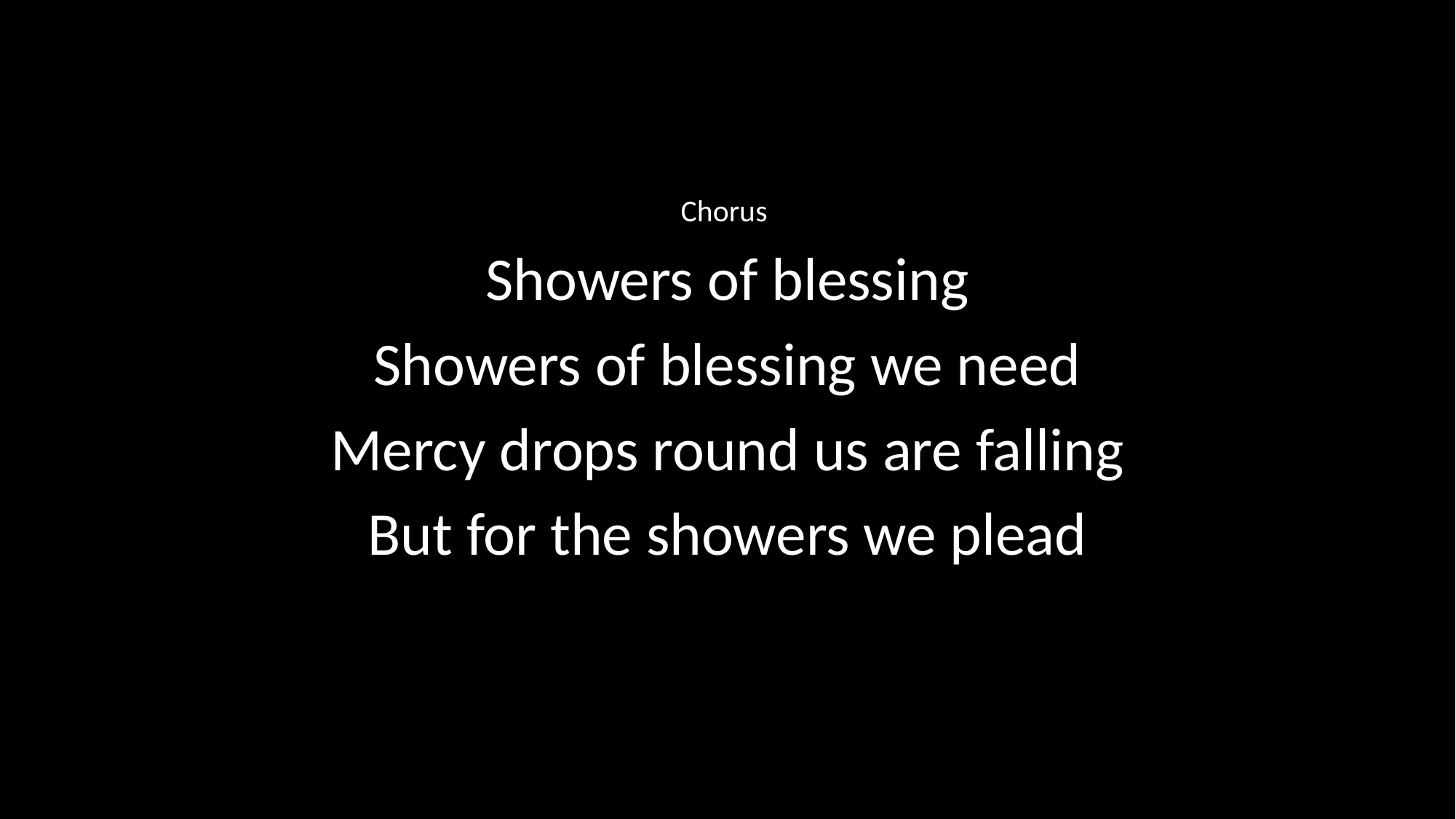

Chorus
Showers of blessing
Showers of blessing we need
Mercy drops round us are falling
But for the showers we plead